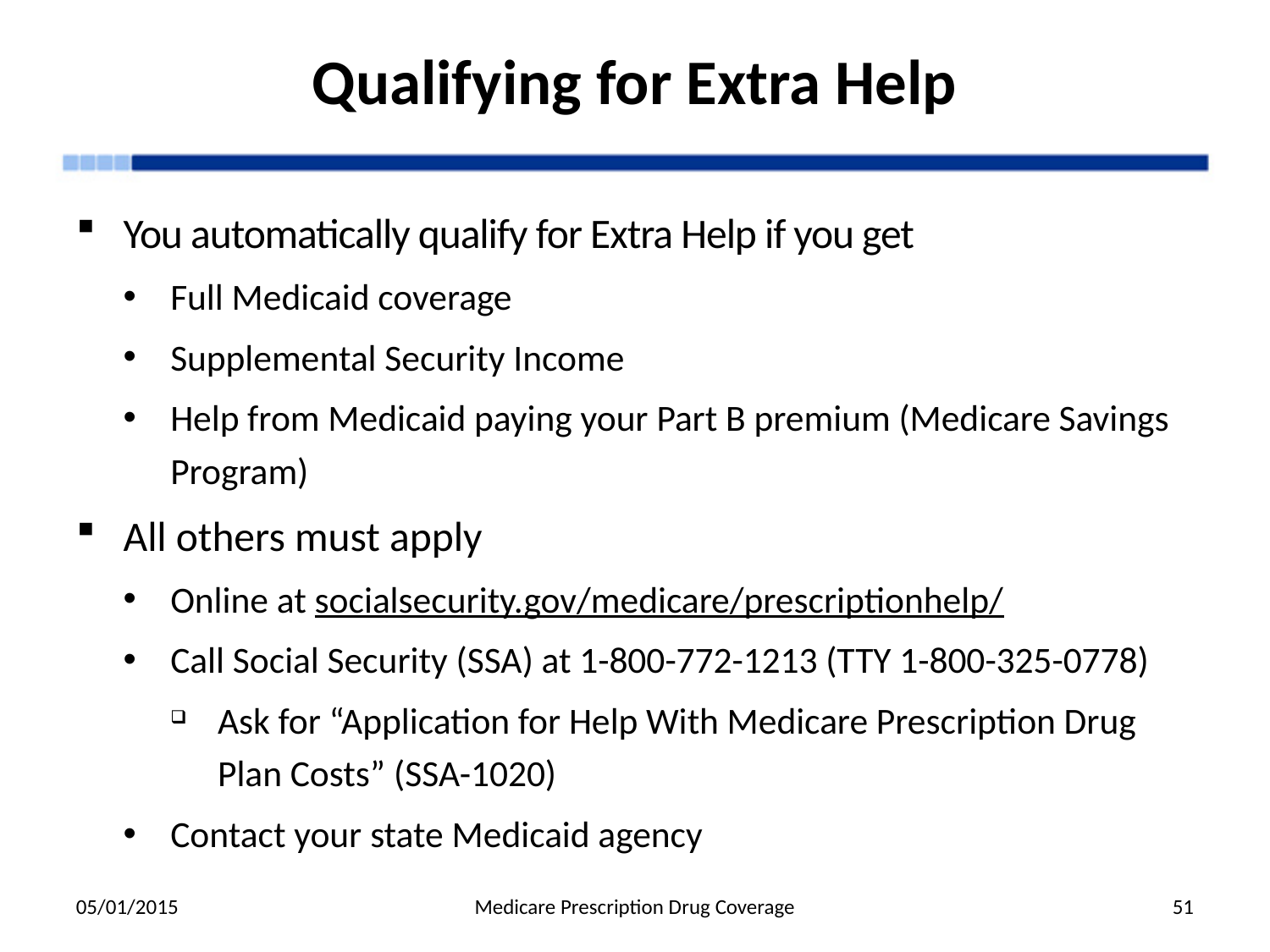

# Qualifying for Extra Help
You automatically qualify for Extra Help if you get
Full Medicaid coverage
Supplemental Security Income
Help from Medicaid paying your Part B premium (Medicare Savings Program)
All others must apply
Online at socialsecurity.gov/medicare/prescriptionhelp/
Call Social Security (SSA) at 1-800-772-1213 (TTY 1-800-325-0778)
Ask for “Application for Help With Medicare Prescription Drug Plan Costs” (SSA-1020)
Contact your state Medicaid agency
05/01/2015
Medicare Prescription Drug Coverage
51